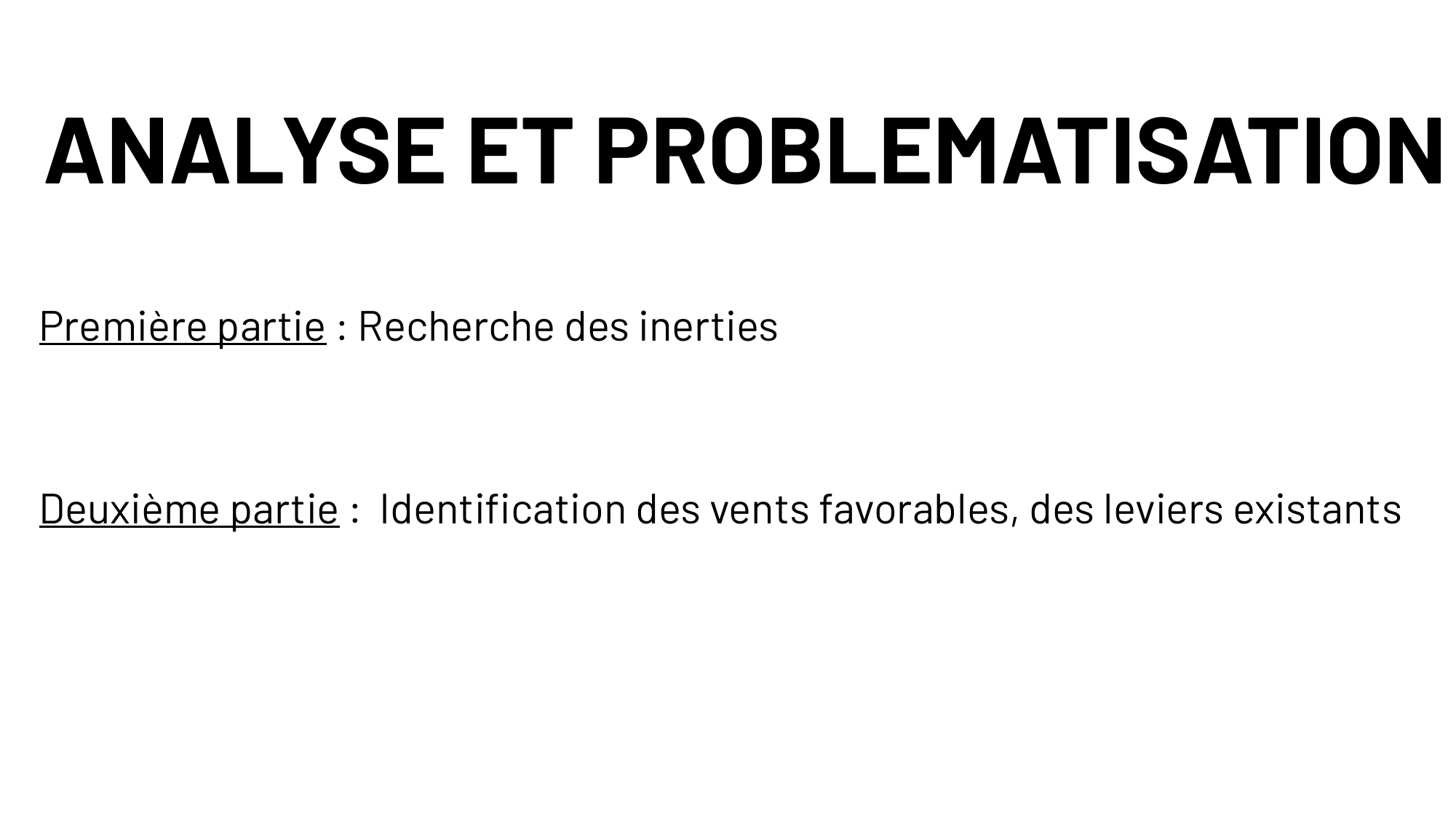

# ANALYSE ET PROBLEMATISATION
Première partie : Recherche des inerties

Deuxième partie :  Identification des vents favorables, des leviers existants